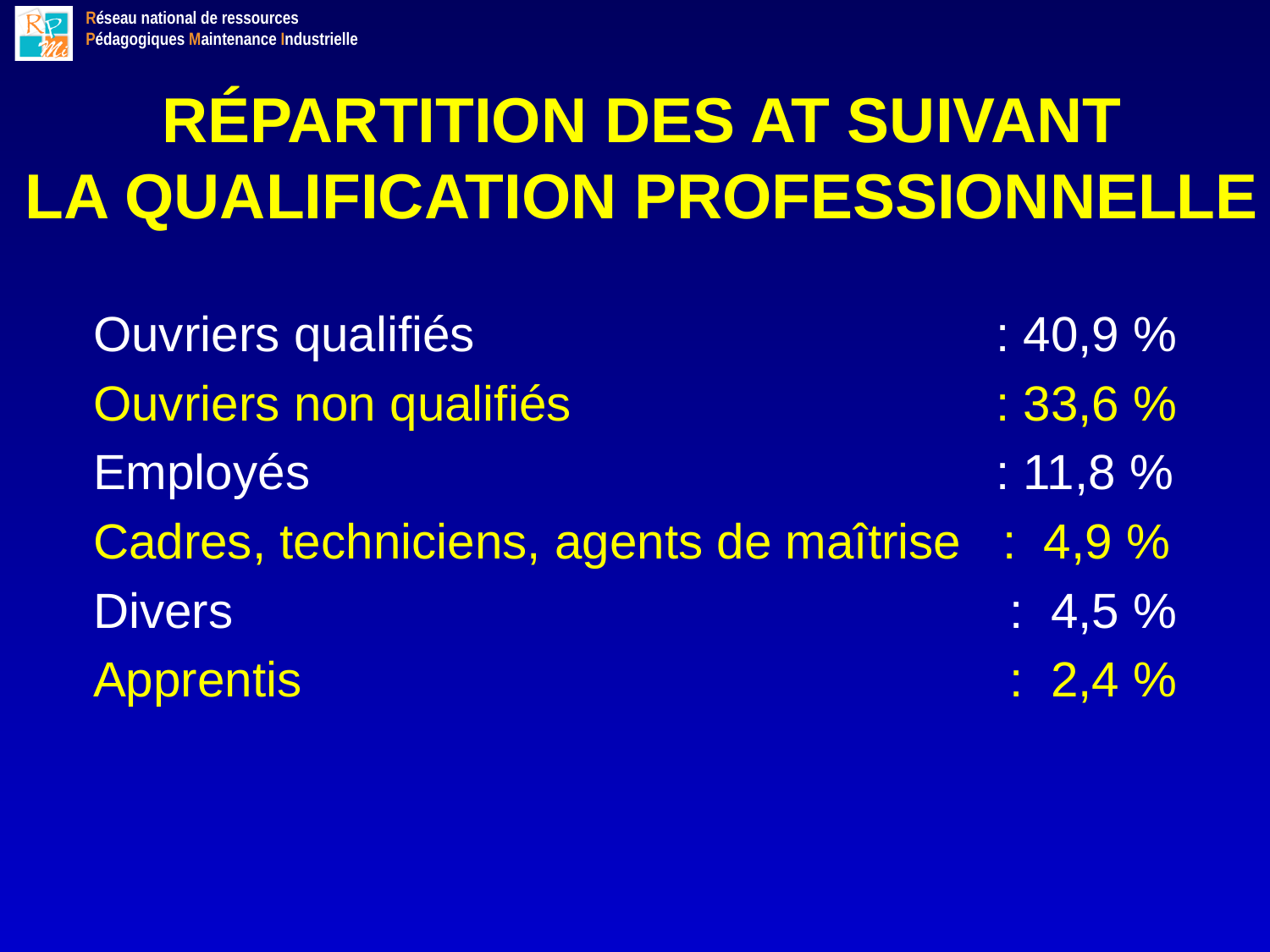

RÉPARTITION DES AT SUIVANT
LA QUALIFICATION PROFESSIONNELLE
 Ouvriers qualifiés				  : 40,9 %
 Ouvriers non qualifiés		 	  	  : 33,6 %
 Employés						  : 11,8 %
 Cadres, techniciens, agents de maîtrise   :  4,9 %
 Divers					   	   :  4,5 %
 Apprentis						   :  2,4 %